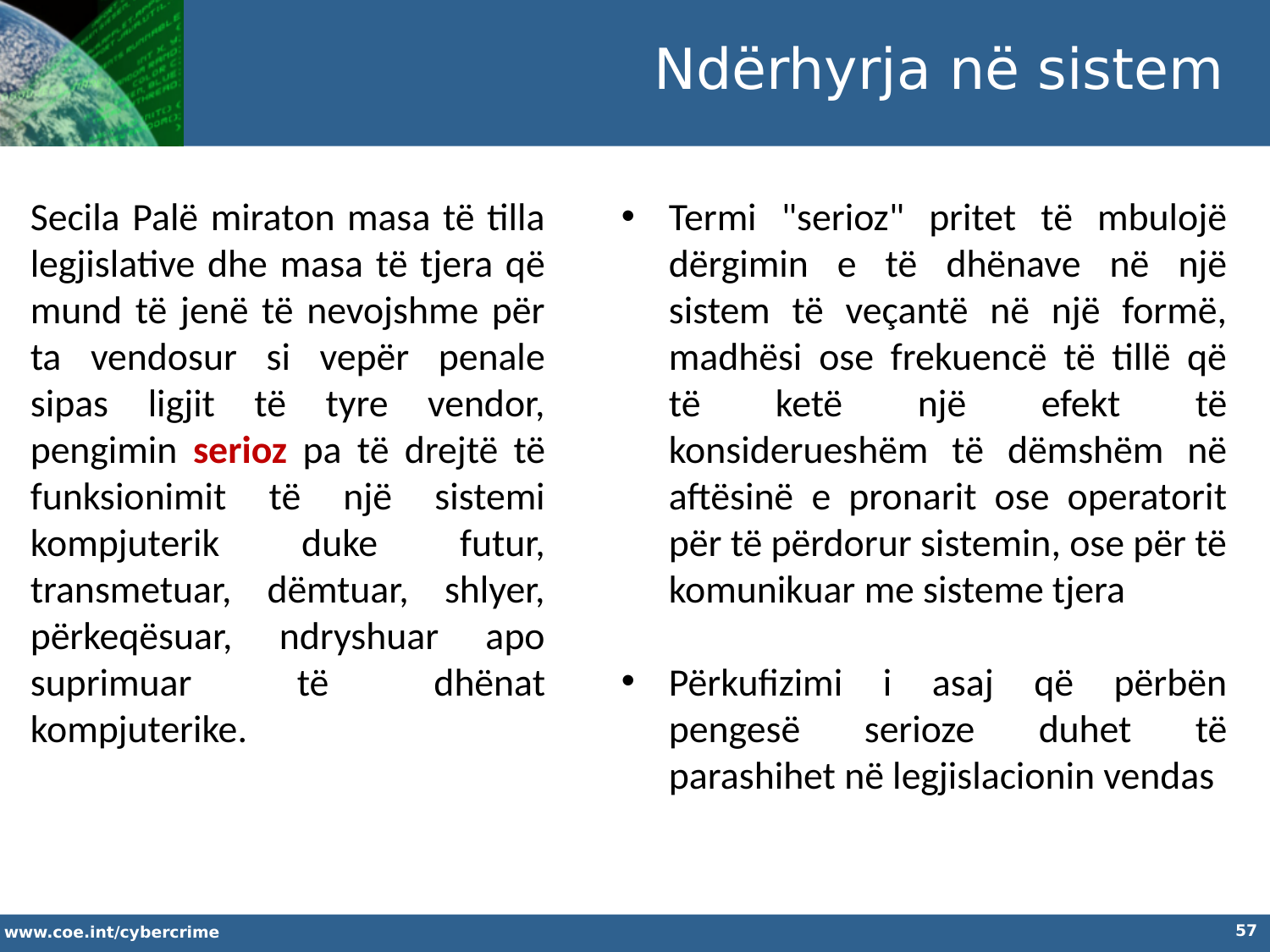

Ndërhyrja në sistem
Secila Palë miraton masa të tilla legjislative dhe masa të tjera që mund të jenë të nevojshme për ta vendosur si vepër penale sipas ligjit të tyre vendor, pengimin serioz pa të drejtë të funksionimit të një sistemi kompjuterik duke futur, transmetuar, dëmtuar, shlyer, përkeqësuar, ndryshuar apo suprimuar të dhënat kompjuterike.
Termi "serioz" pritet të mbulojë dërgimin e të dhënave në një sistem të veçantë në një formë, madhësi ose frekuencë të tillë që të ketë një efekt të konsiderueshëm të dëmshëm në aftësinë e pronarit ose operatorit për të përdorur sistemin, ose për të komunikuar me sisteme tjera

Përkufizimi i asaj që përbën pengesë serioze duhet të parashihet në legjislacionin vendas